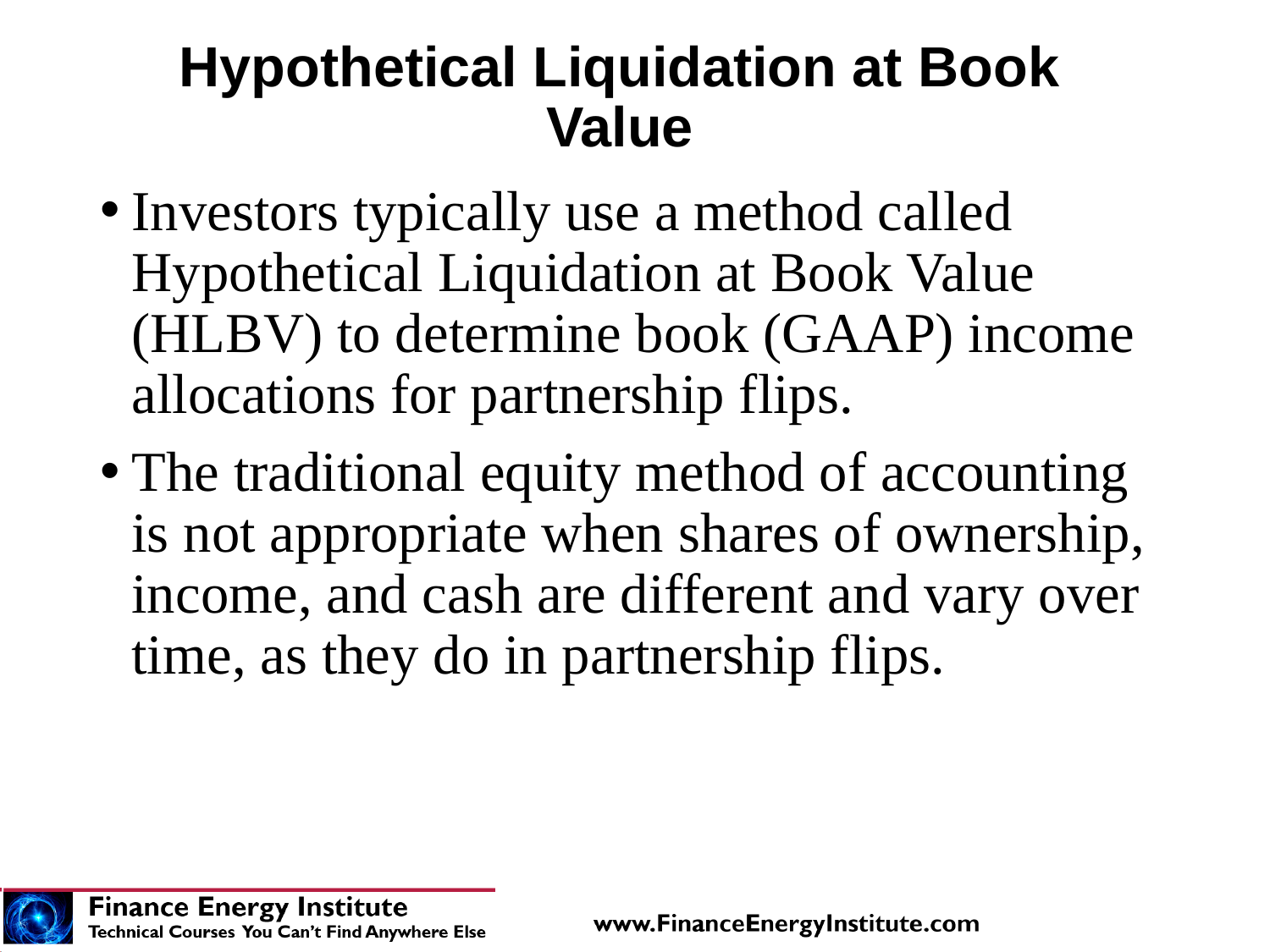

# Hypothetical Liquidation at Book Value
Investors typically use a method called Hypothetical Liquidation at Book Value (HLBV) to determine book (GAAP) income allocations for partnership flips.
The traditional equity method of accounting is not appropriate when shares of ownership, income, and cash are different and vary over time, as they do in partnership flips.